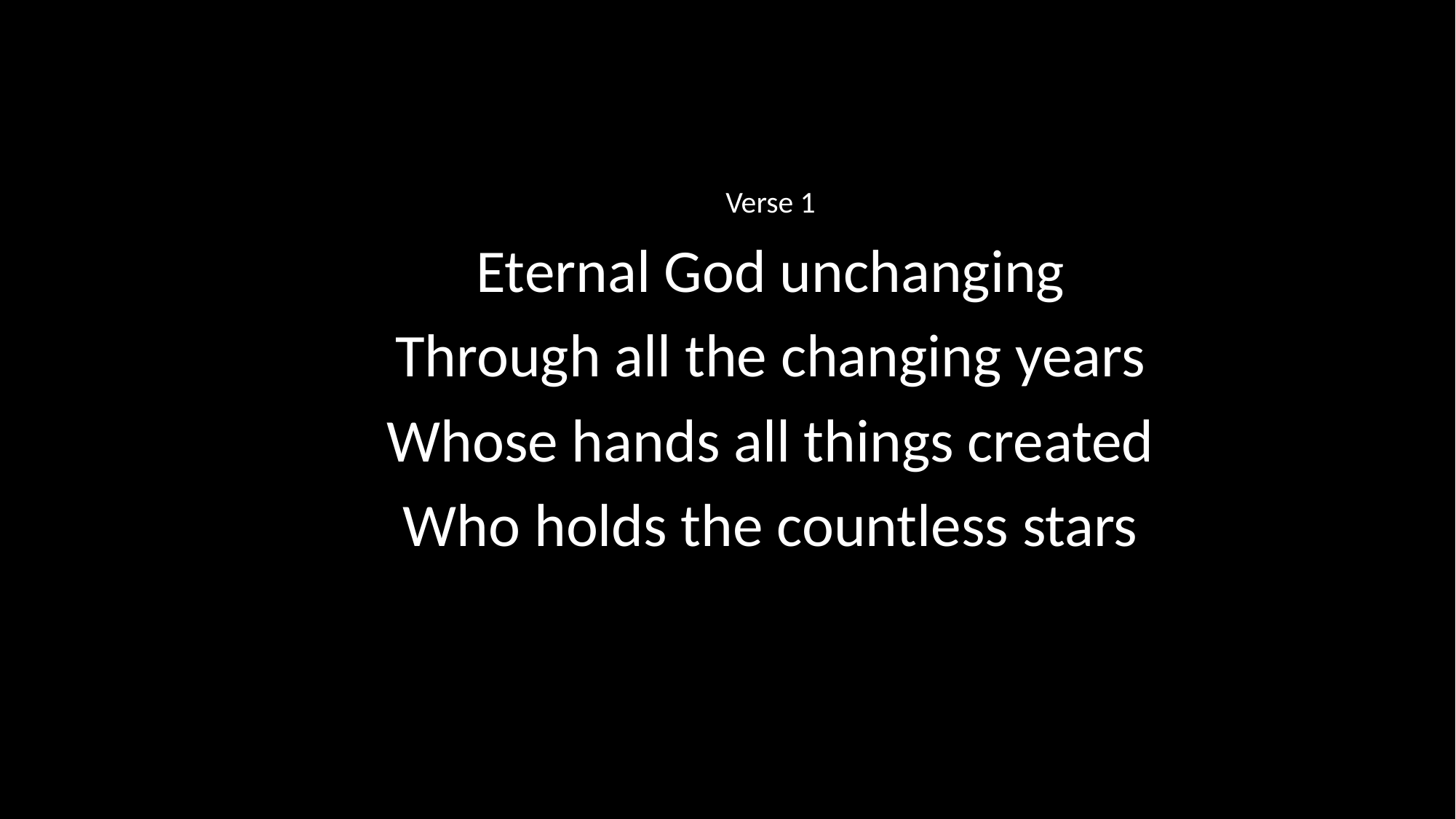

Verse 1
Eternal God unchanging
Through all the changing years
Whose hands all things created
Who holds the countless stars